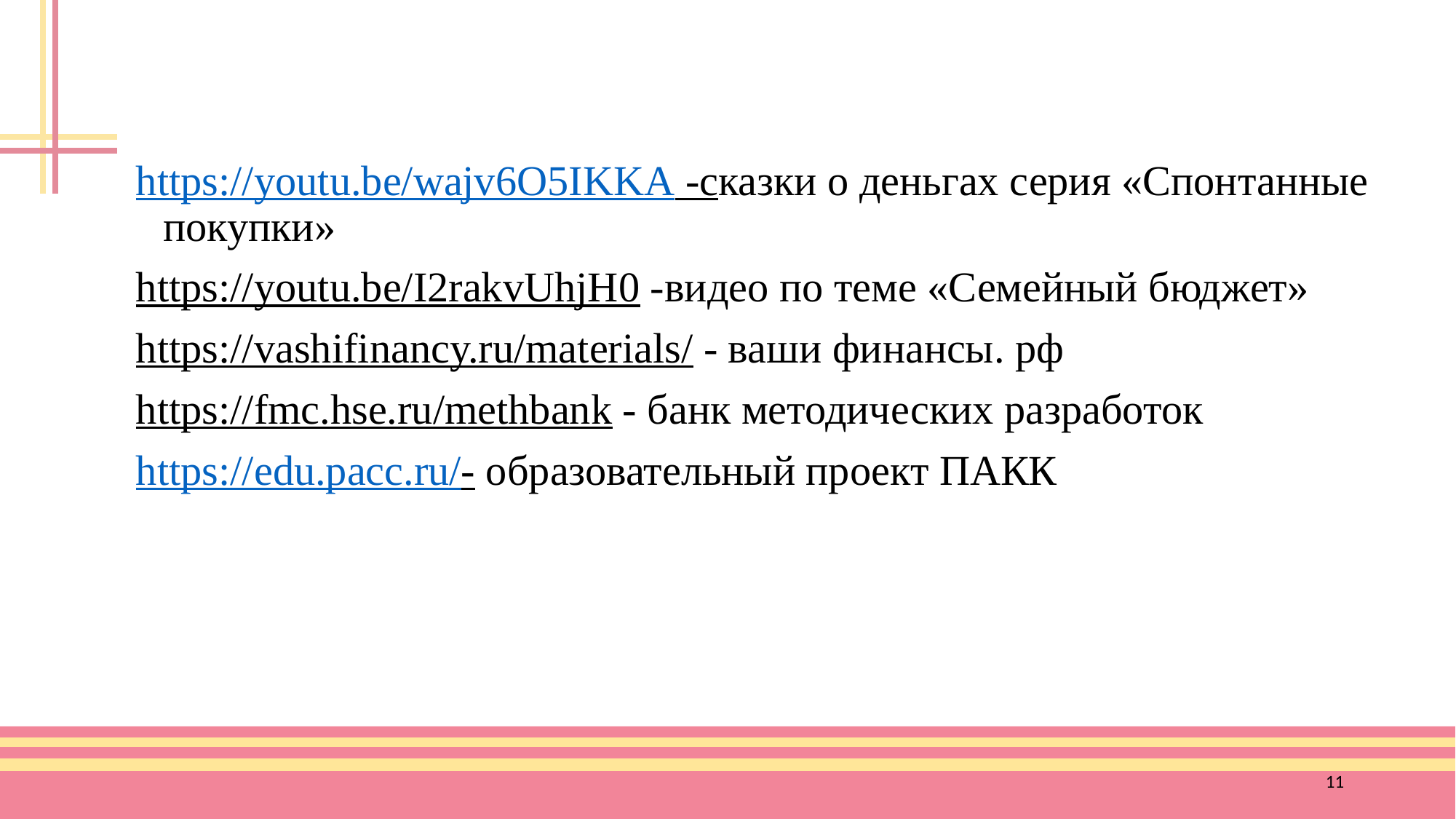

https://youtu.be/wajv6O5IKKA -сказки о деньгах серия «Спонтанные покупки»
https://youtu.be/I2rakvUhjH0 -видео по теме «Семейный бюджет»
https://vashifinancy.ru/materials/ - ваши финансы. рф
https://fmc.hse.ru/methbank - банк методических разработок
https://edu.pacc.ru/- образовательный проект ПАКК
11